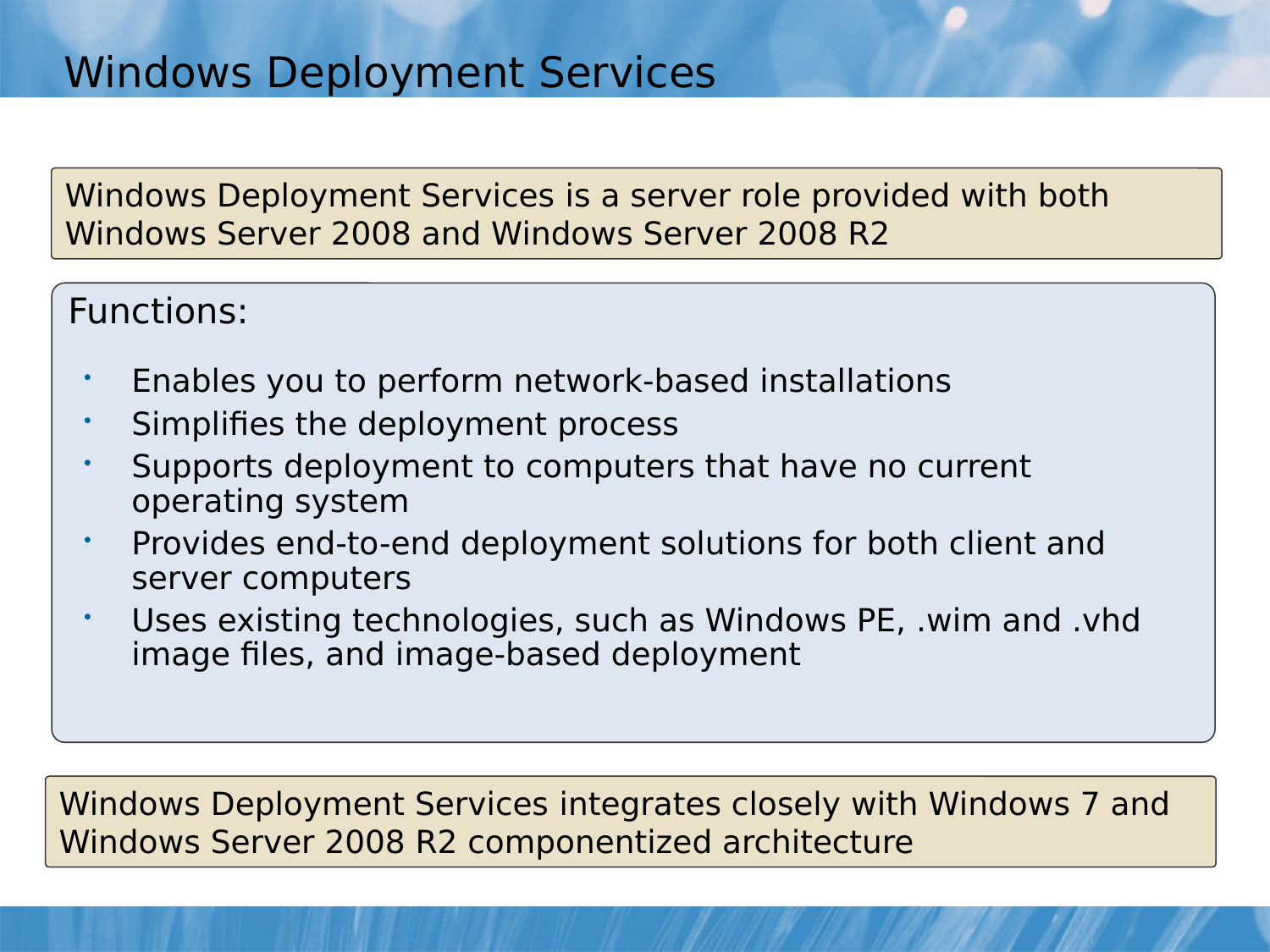

# Windows Deployment Services
Windows Deployment Services is a server role provided with both Windows Server 2008 and Windows Server 2008 R2
Functions:

Enables you to perform network-based installations
Simplifies the deployment process
Supports deployment to computers that have no current operating system
Provides end-to-end deployment solutions for both client and server computers
Uses existing technologies, such as Windows PE, .wim and .vhd image files, and image-based deployment

Windows Deployment Services integrates closely with Windows 7 and Windows Server 2008 R2 componentized architecture